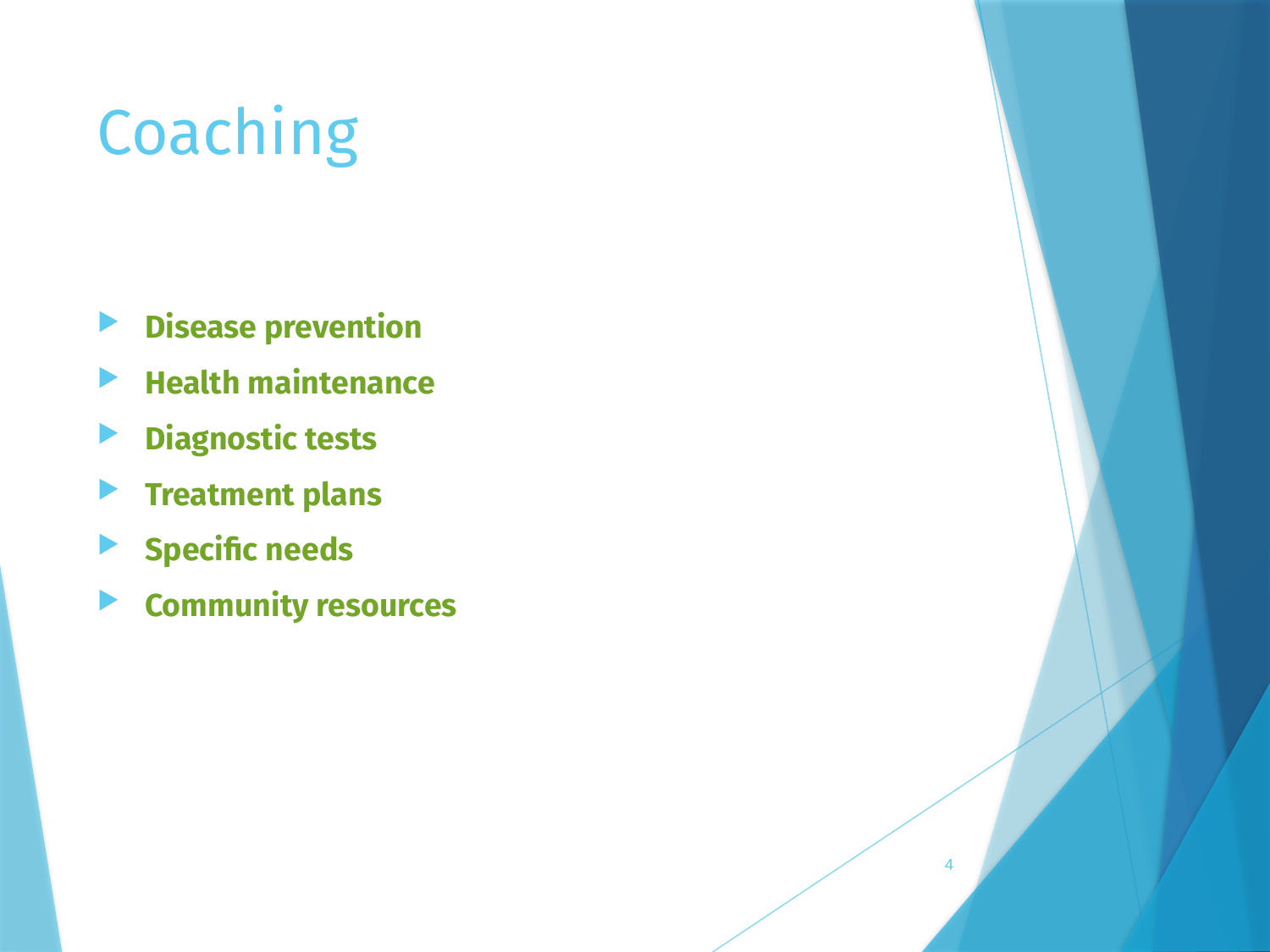

# Coaching
Disease prevention
Health maintenance
Diagnostic tests
Treatment plans
Specific needs
Community resources
 4